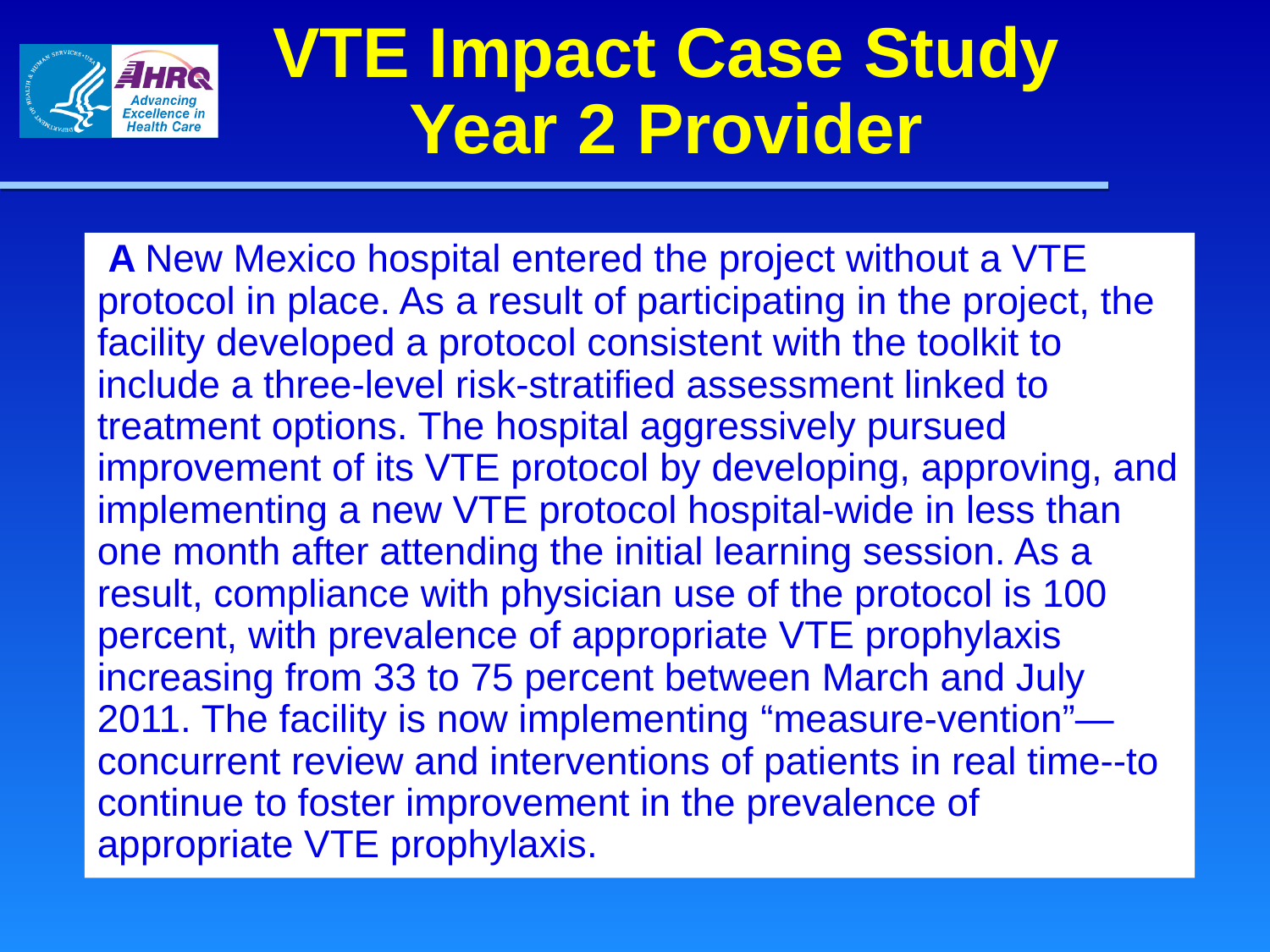

# VTE Impact Case Study Year 2 Provider
 A New Mexico hospital entered the project without a VTE protocol in place. As a result of participating in the project, the facility developed a protocol consistent with the toolkit to include a three-level risk-stratified assessment linked to treatment options. The hospital aggressively pursued improvement of its VTE protocol by developing, approving, and implementing a new VTE protocol hospital-wide in less than one month after attending the initial learning session. As a result, compliance with physician use of the protocol is 100 percent, with prevalence of appropriate VTE prophylaxis increasing from 33 to 75 percent between March and July 2011. The facility is now implementing “measure-vention”—concurrent review and interventions of patients in real time--to continue to foster improvement in the prevalence of appropriate VTE prophylaxis.